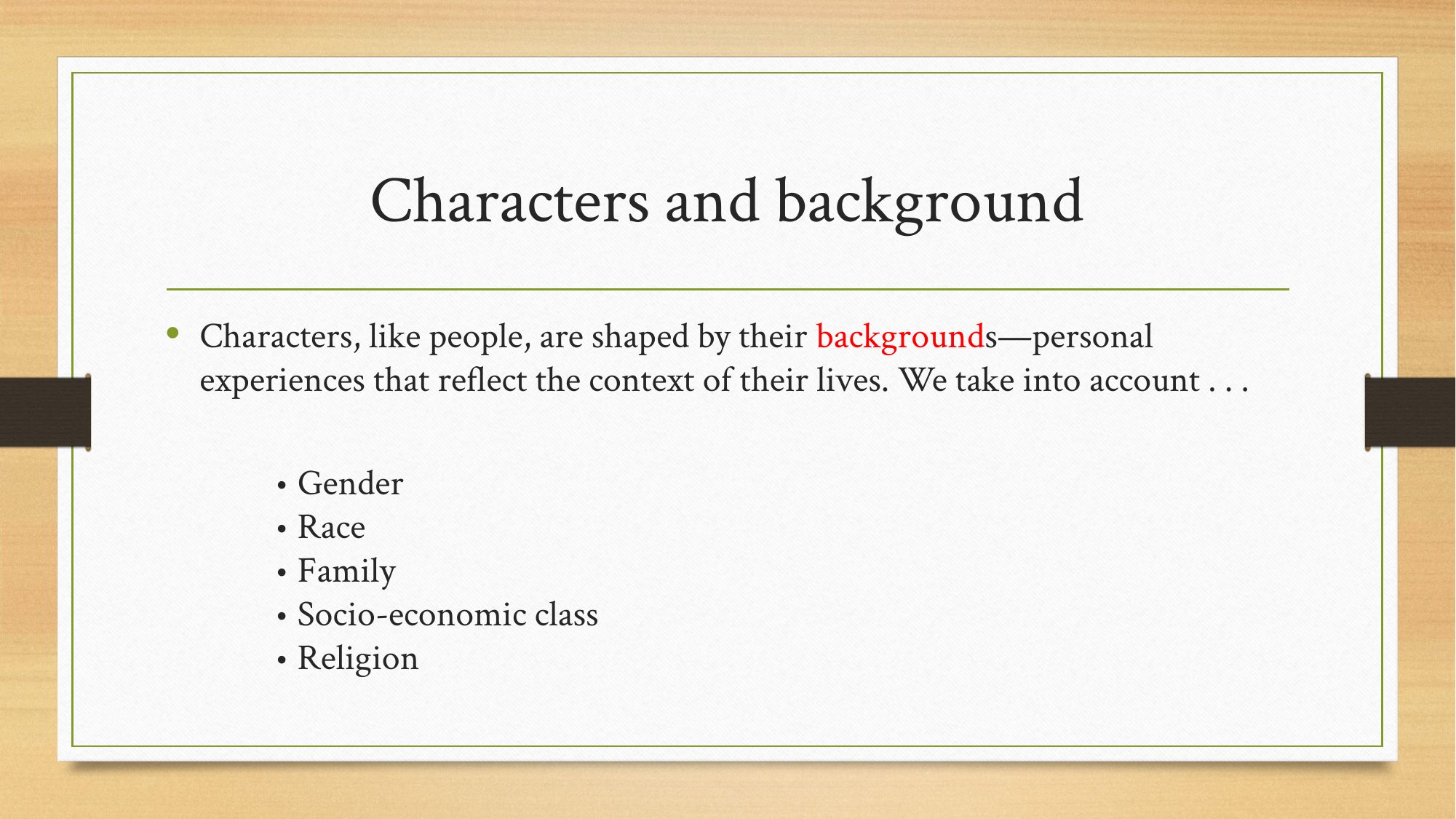

# Characters and background
Characters, like people, are shaped by their backgrounds—personal experiences that reflect the context of their lives. We take into account . . .
• Gender
• Race
• Family
• Socio-economic class
• Religion